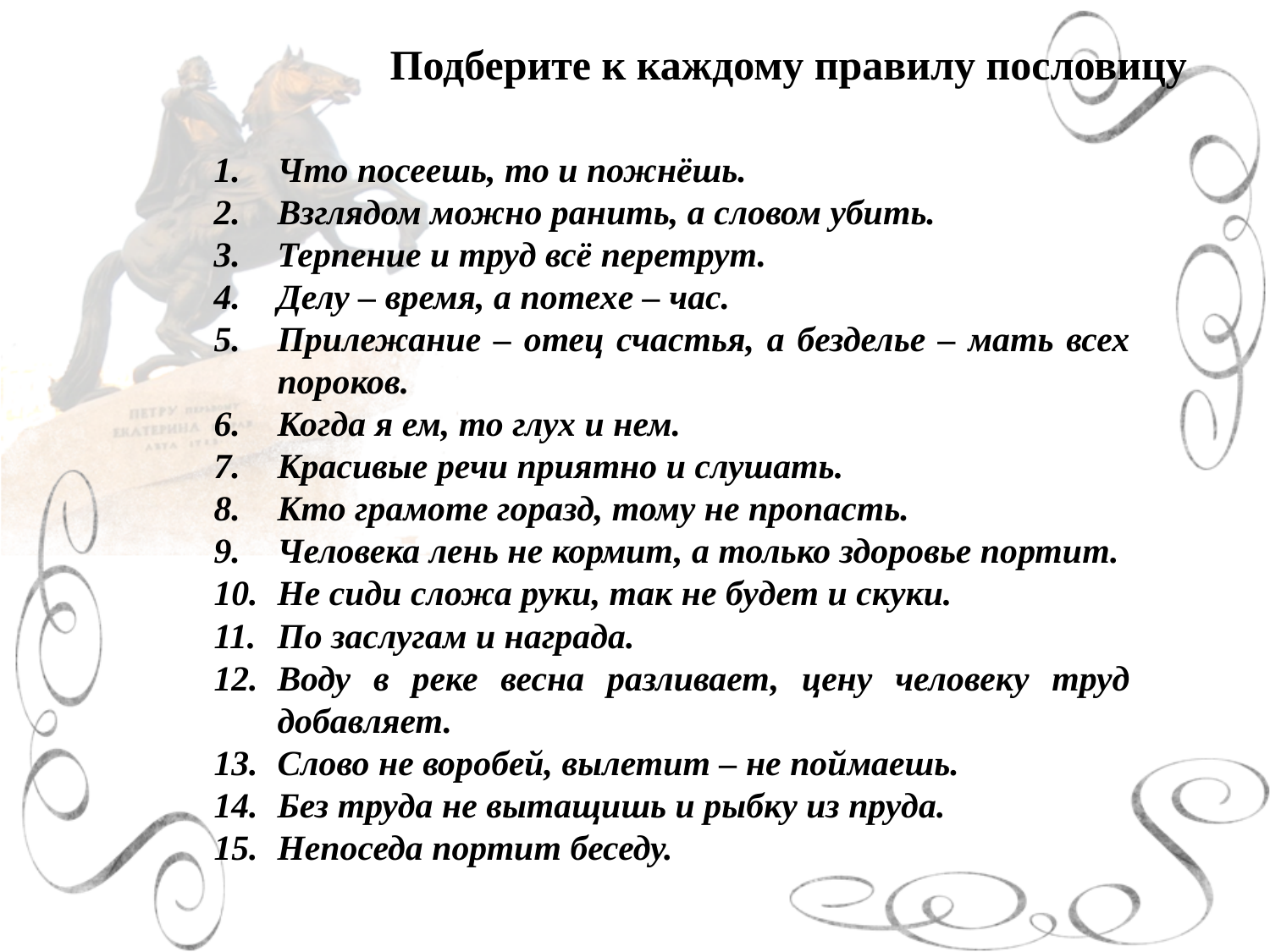

Подберите к каждому правилу пословицу
Что посеешь, то и пожнёшь.
Взглядом можно ранить, а словом убить.
Терпение и труд всё перетрут.
Делу – время, а потехе – час.
Прилежание – отец счастья, а безделье – мать всех пороков.
Когда я ем, то глух и нем.
Красивые речи приятно и слушать.
Кто грамоте горазд, тому не пропасть.
Человека лень не кормит, а только здоровье портит.
Не сиди сложа руки, так не будет и скуки.
По заслугам и награда.
Воду в реке весна разливает, цену человеку труд добавляет.
Слово не воробей, вылетит – не поймаешь.
Без труда не вытащишь и рыбку из пруда.
Непоседа портит беседу.